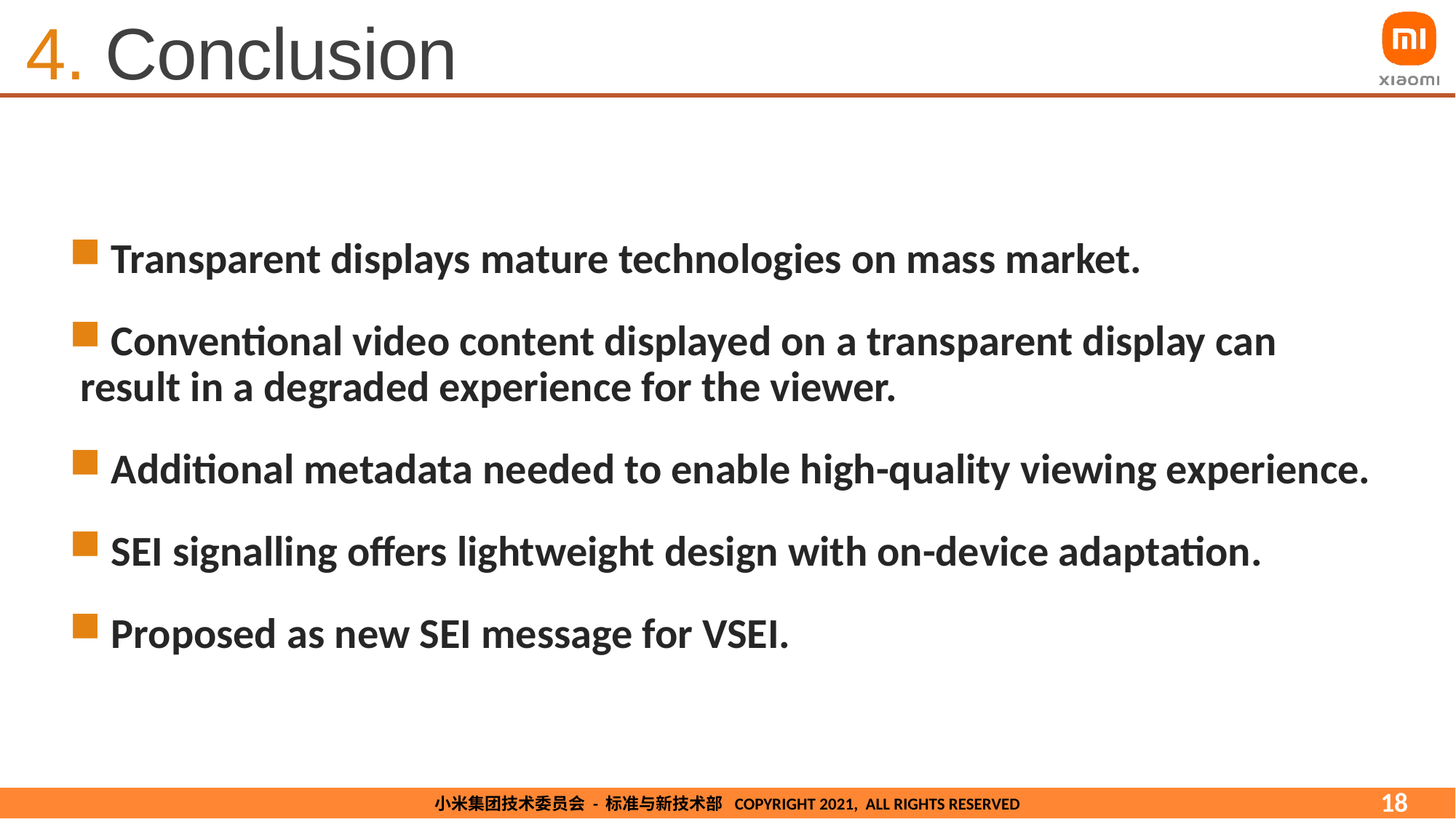

# 4. Conclusion
 Transparent displays mature technologies on mass market.
 Conventional video content displayed on a transparent display can result in a degraded experience for the viewer.
 Additional metadata needed to enable high-quality viewing experience.
 SEI signalling offers lightweight design with on-device adaptation.
 Proposed as new SEI message for VSEI.
18